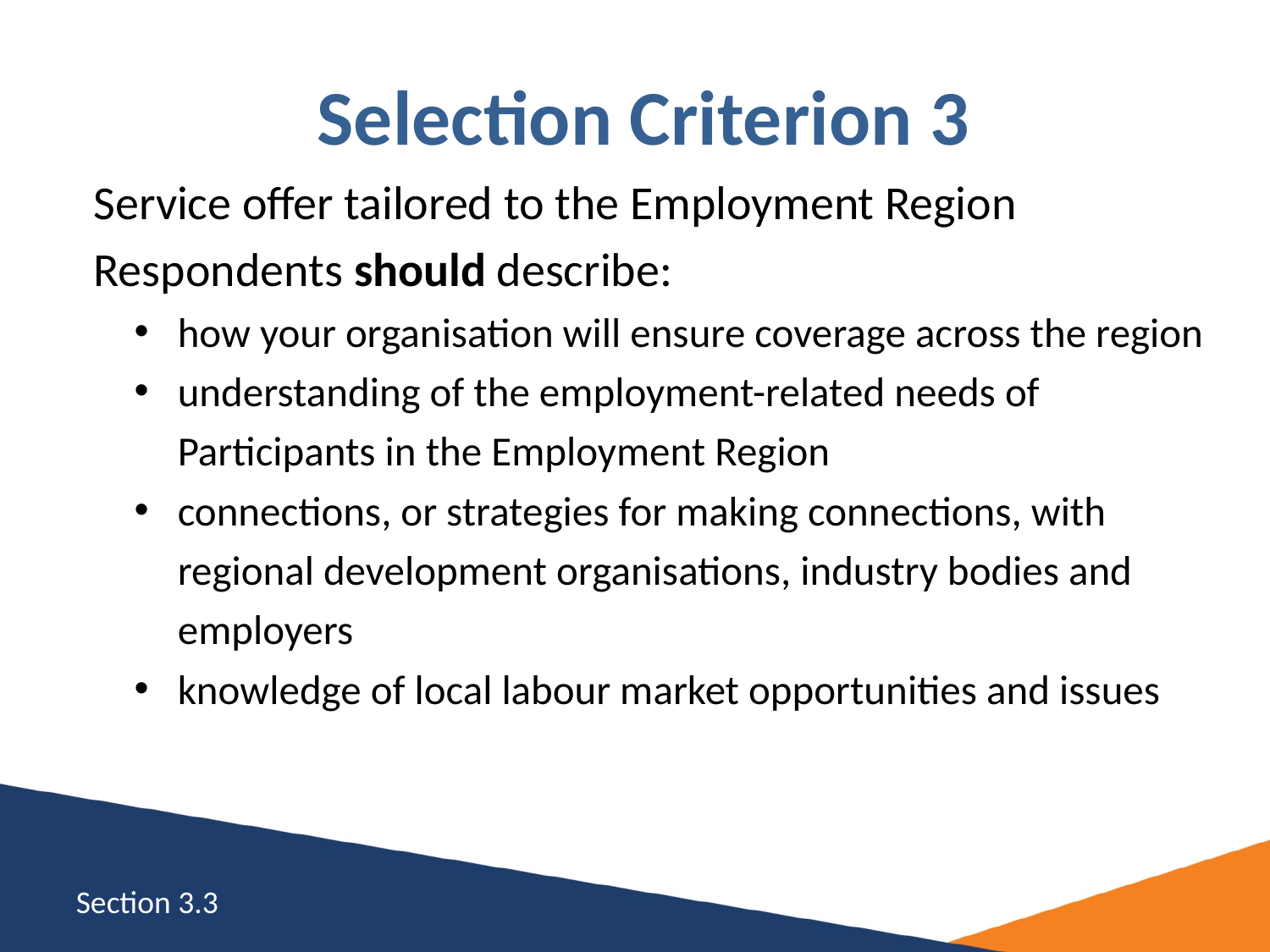

# Selection Criterion 3
Service offer tailored to the Employment Region
Respondents should describe:
how your organisation will ensure coverage across the region
understanding of the employment-related needs of Participants in the Employment Region
connections, or strategies for making connections, with regional development organisations, industry bodies and employers
knowledge of local labour market opportunities and issues
Section 3.3